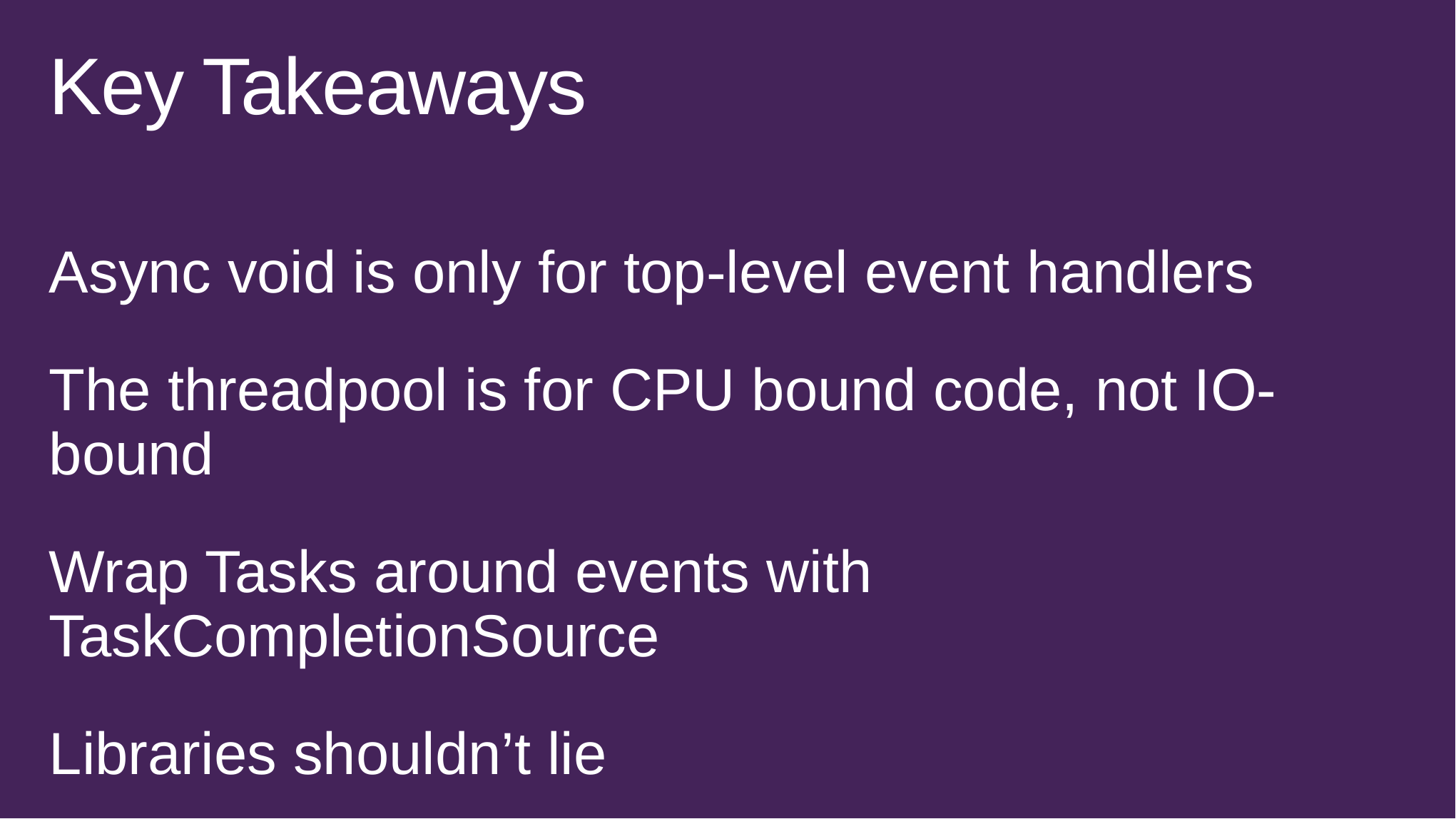

# Key Takeaways

Async void is only for top-level event handlers
The threadpool is for CPU bound code, not IO-bound
Wrap Tasks around events with TaskCompletionSource
Libraries shouldn’t lie
Libraries should be chunky, not chatty